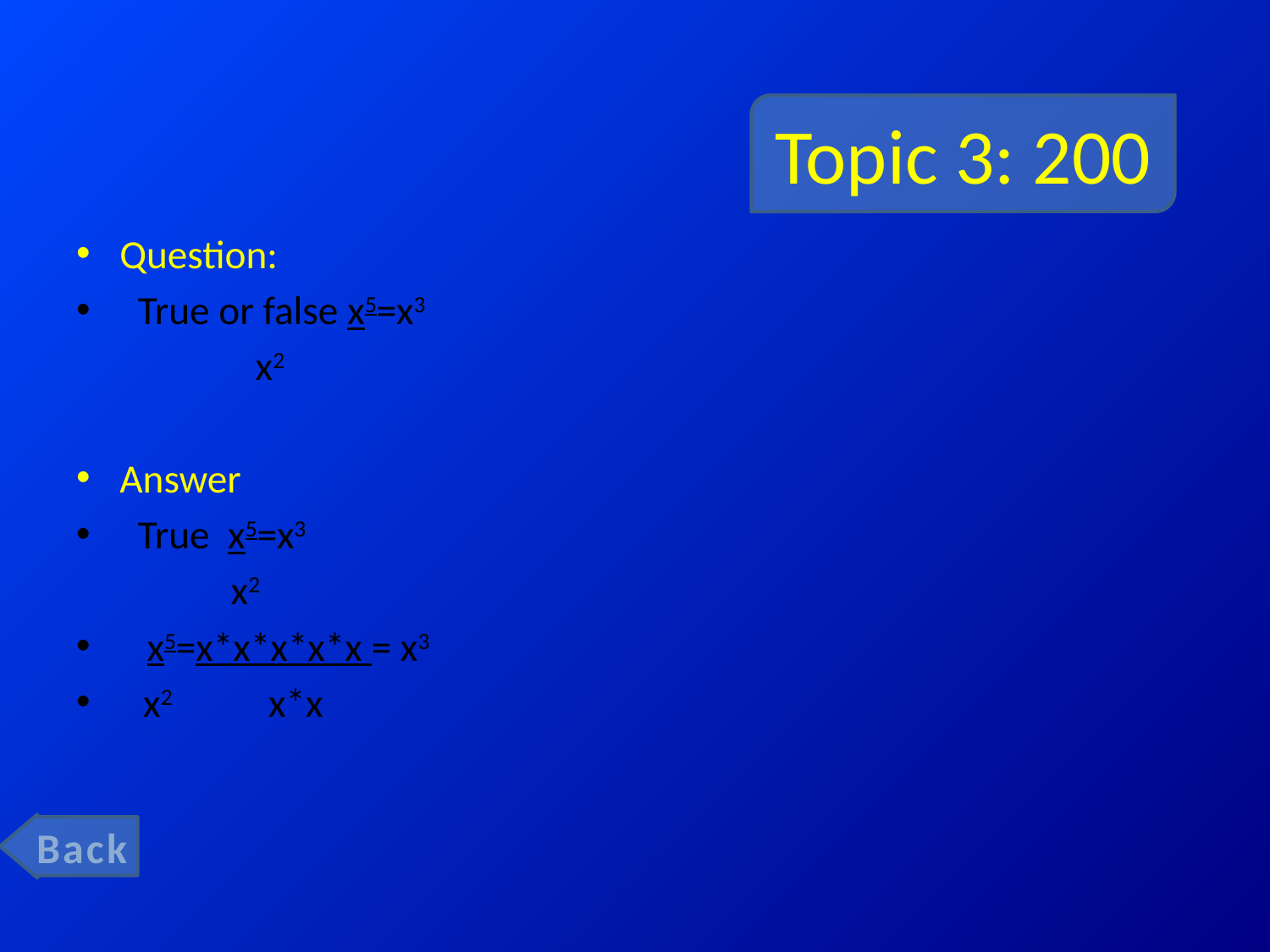

# Topic 3: 200

Question:
  True or false x5=x3
      		     x2

Answer
  True  x5=x3
                 x2
   x5=x*x*x*x*x = x3
   x2           x*x

Back